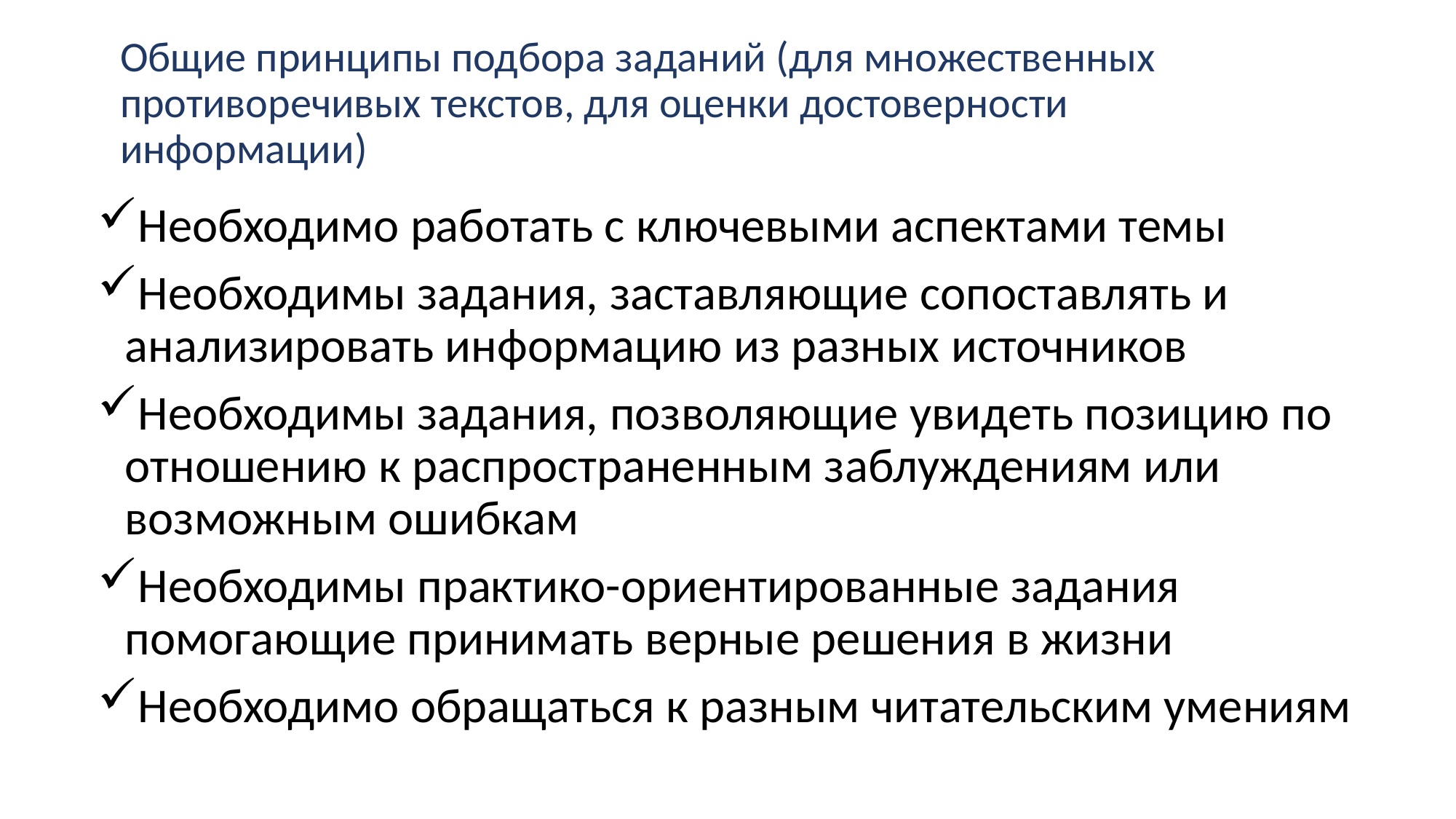

# Общие принципы подбора заданий (для множественных противоречивых текстов, для оценки достоверности информации)
Необходимо работать с ключевыми аспектами темы
Необходимы задания, заставляющие сопоставлять и анализировать информацию из разных источников
Необходимы задания, позволяющие увидеть позицию по отношению к распространенным заблуждениям или возможным ошибкам
Необходимы практико-ориентированные задания помогающие принимать верные решения в жизни
Необходимо обращаться к разным читательским умениям